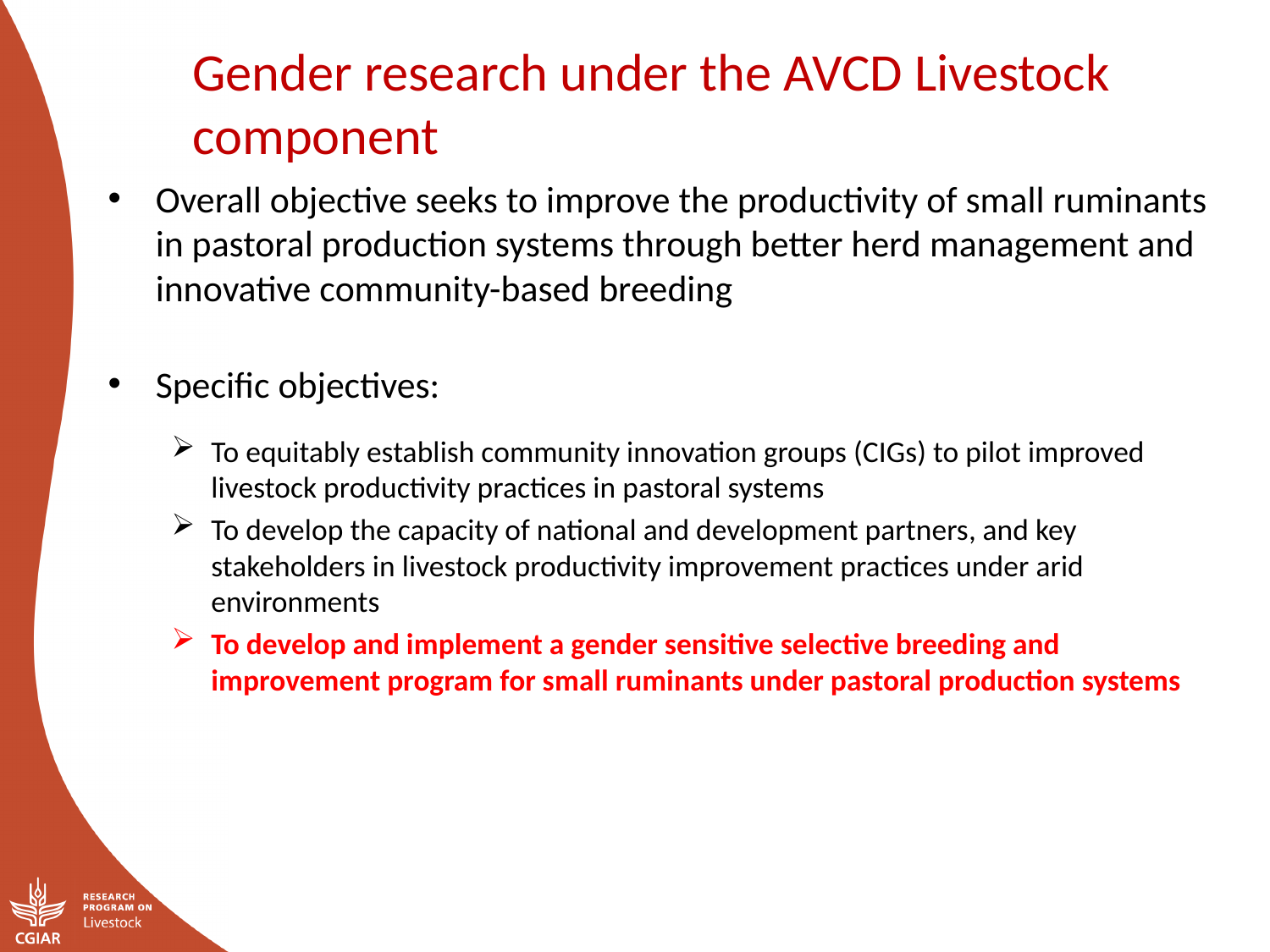

Gender research under the AVCD Livestock component
Overall objective seeks to improve the productivity of small ruminants in pastoral production systems through better herd management and innovative community-based breeding
Specific objectives:
To equitably establish community innovation groups (CIGs) to pilot improved livestock productivity practices in pastoral systems
To develop the capacity of national and development partners, and key stakeholders in livestock productivity improvement practices under arid environments
To develop and implement a gender sensitive selective breeding and improvement program for small ruminants under pastoral production systems